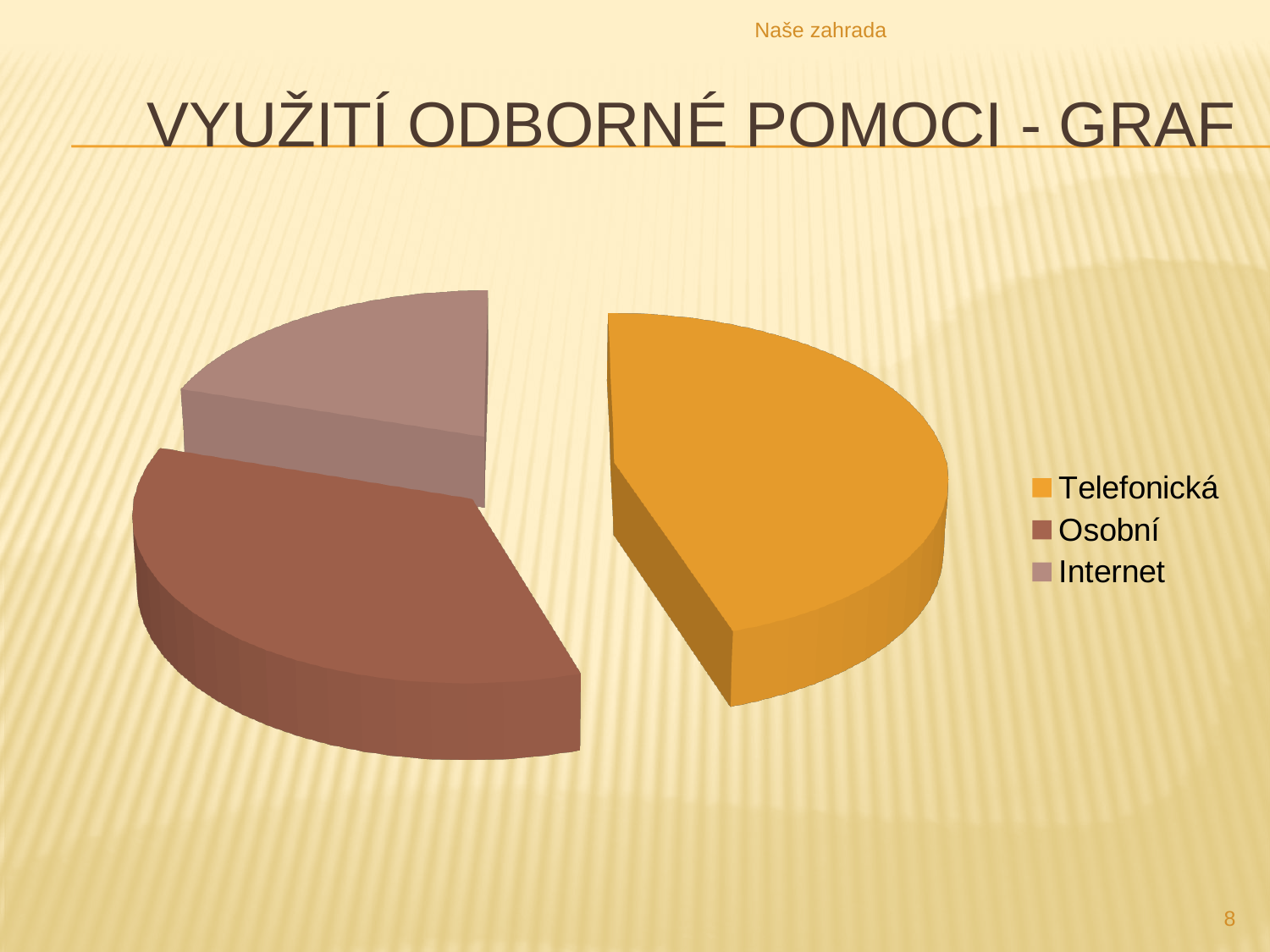

Naše zahrada
# Využití odborné pomoci - graf

[unsupported chart]

8